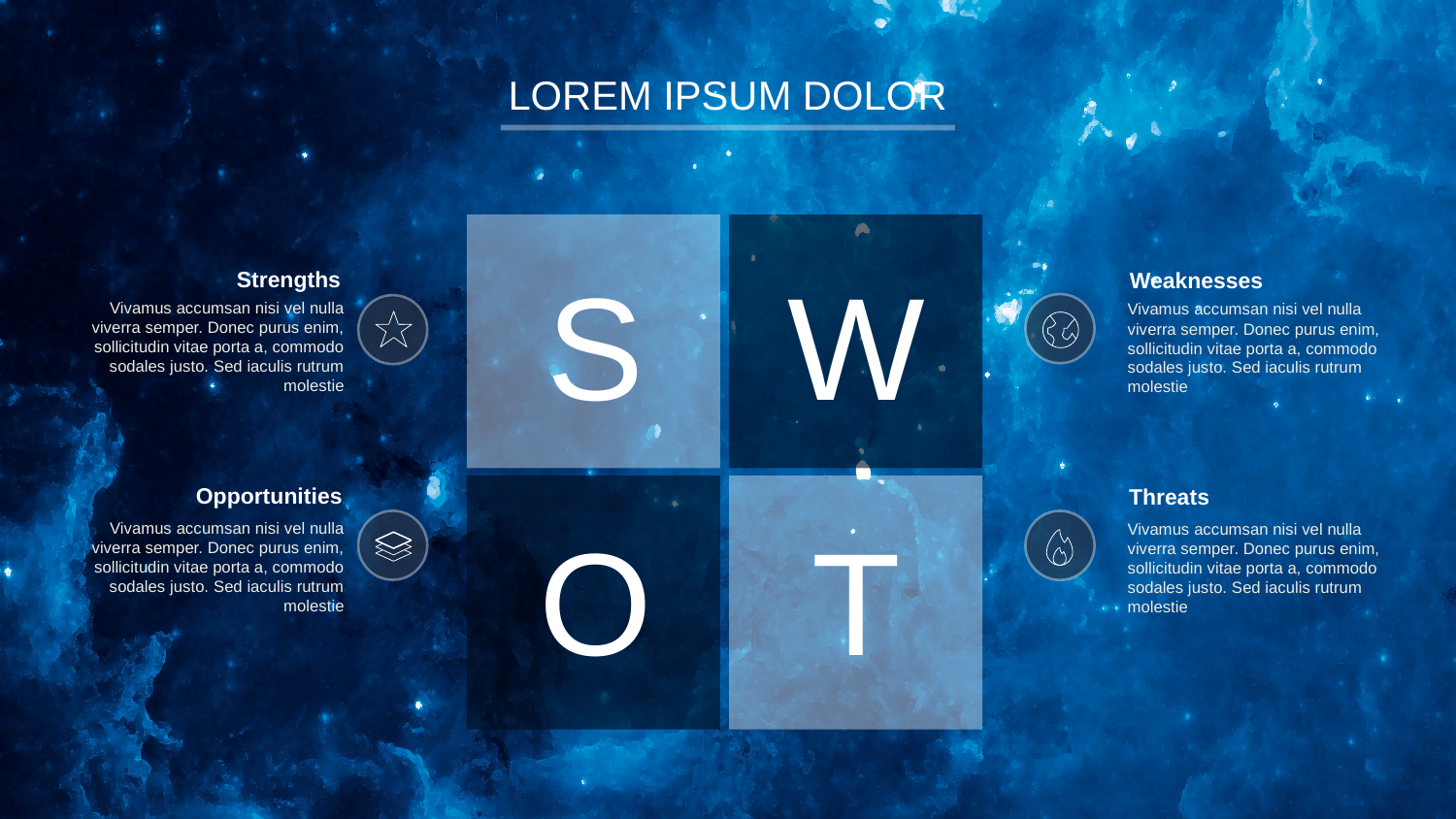

LOREM IPSUM DOLOR

S
W
Strengths
Weaknesses
Vivamus accumsan nisi vel nulla viverra semper. Donec purus enim, sollicitudin vitae porta a, commodo sodales justo. Sed iaculis rutrum molestie
Vivamus accumsan nisi vel nulla viverra semper. Donec purus enim, sollicitudin vitae porta a, commodo sodales justo. Sed iaculis rutrum molestie

Opportunities

Threats
O
T

Vivamus accumsan nisi vel nulla viverra semper. Donec purus enim, sollicitudin vitae porta a, commodo sodales justo. Sed iaculis rutrum molestie
Vivamus accumsan nisi vel nulla viverra semper. Donec purus enim, sollicitudin vitae porta a, commodo sodales justo. Sed iaculis rutrum molestie